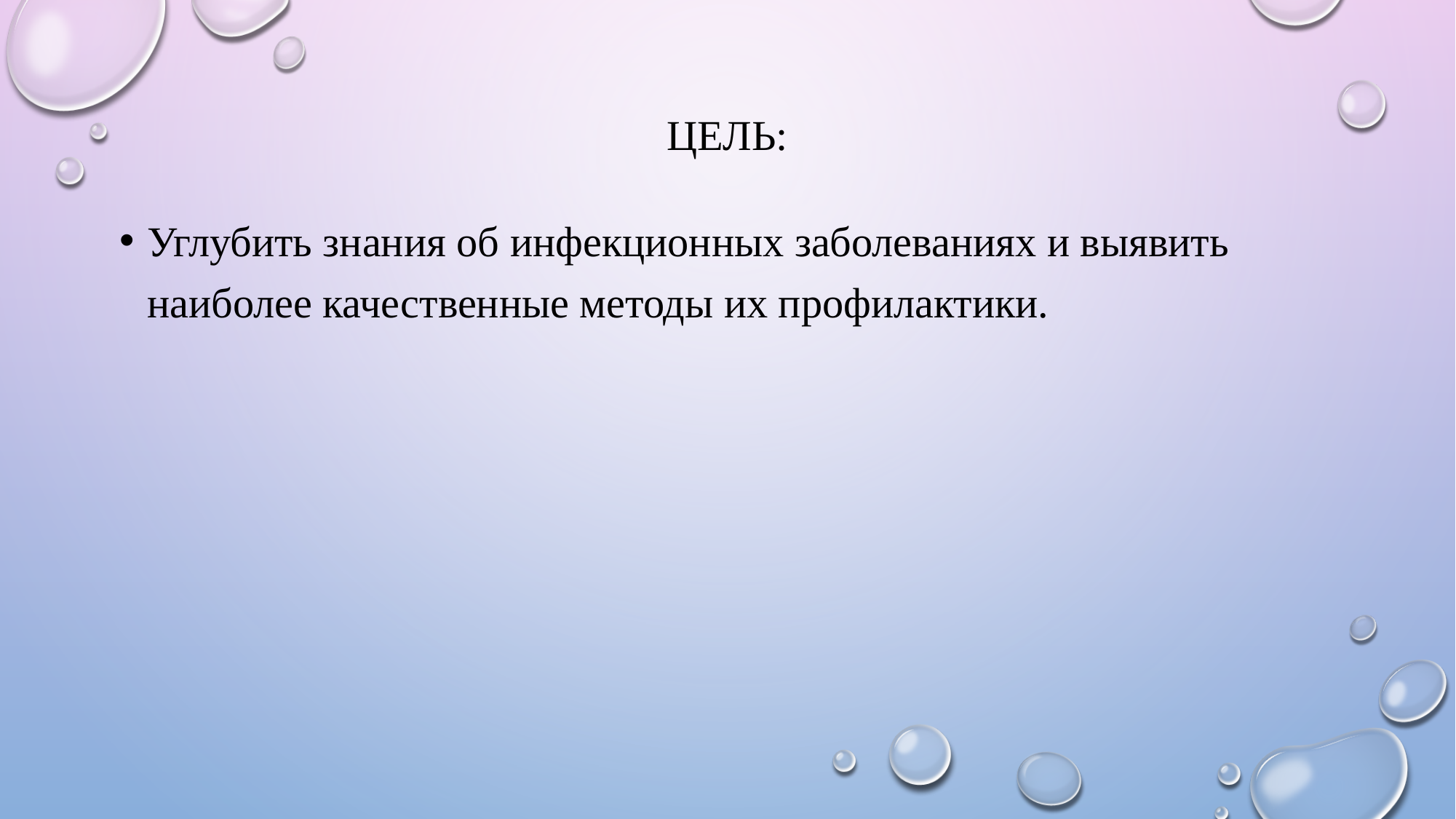

# Цель:
Углубить знания об инфекционных заболеваниях и выявить наиболее качественные методы их профилактики.